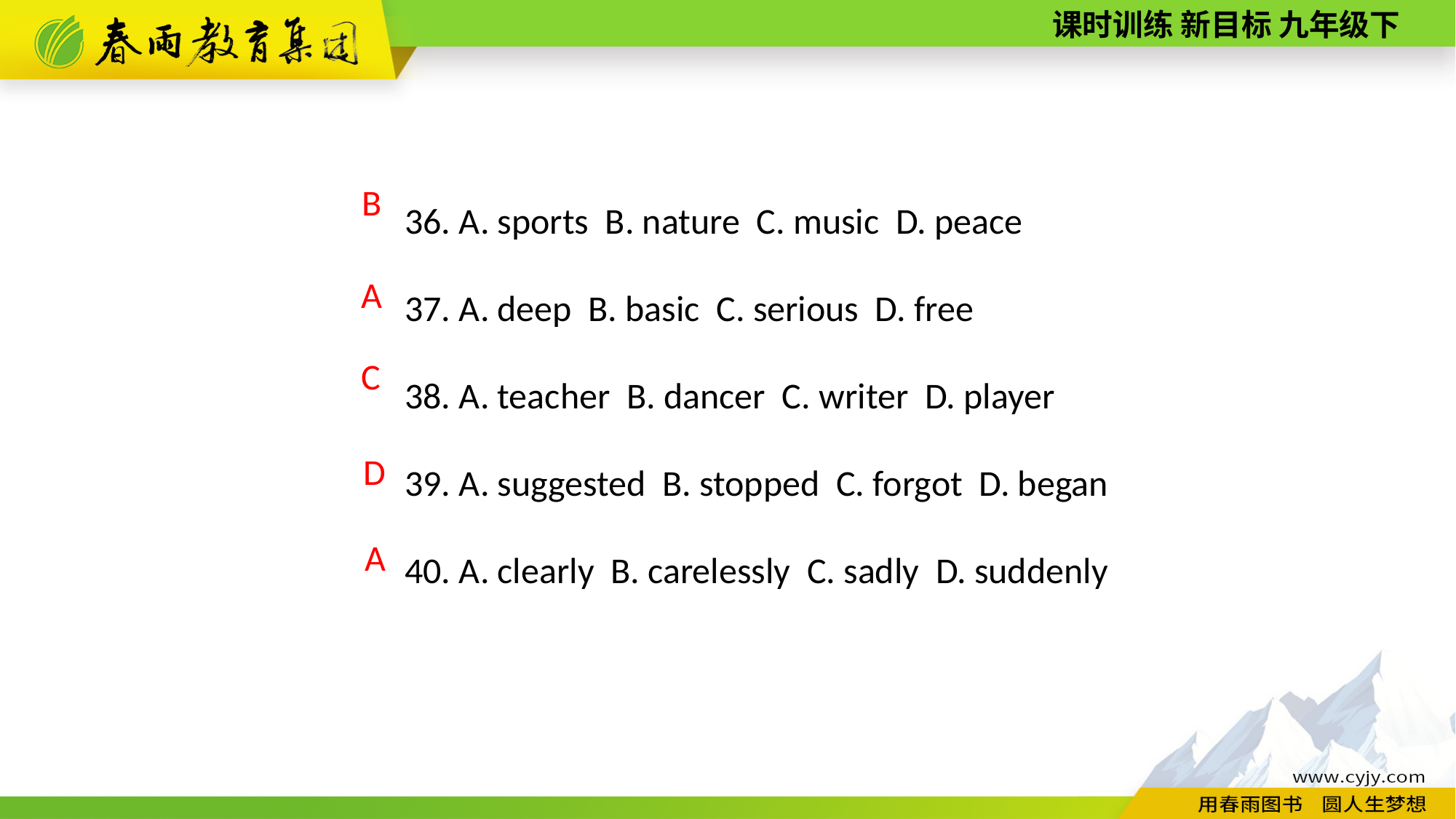

36. A. sports  B. nature  C. music  D. peace
37. A. deep  B. basic  C. serious  D. free
38. A. teacher  B. dancer  C. writer  D. player
39. A. suggested  B. stopped  C. forgot  D. began
40. A. clearly  B. carelessly  C. sadly  D. suddenly
B
A
C
D
A